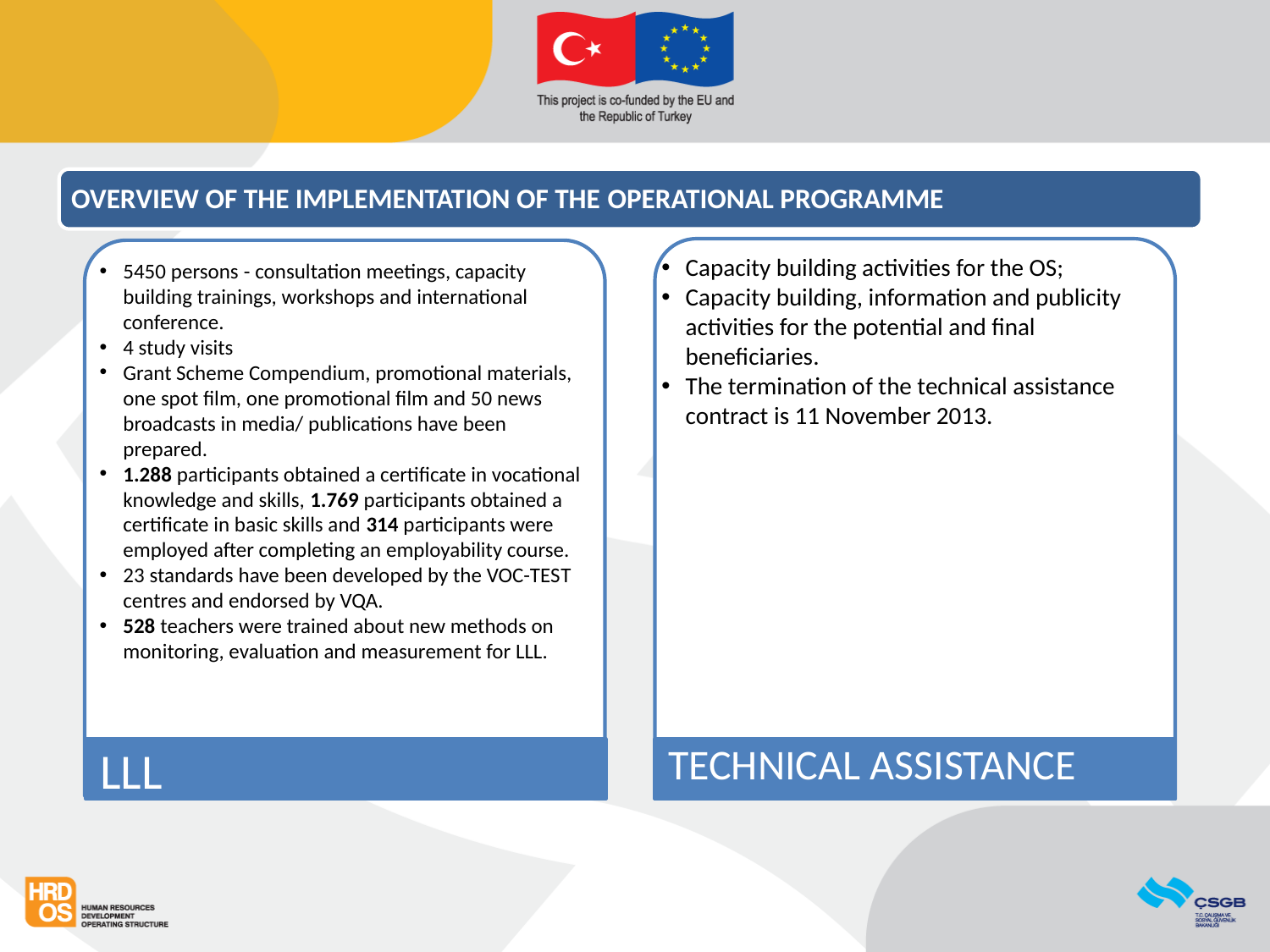

#

OVERVIEW OF THE IMPLEMENTATION OF THE OPERATIONAL PROGRAMME

5450 persons - consultation meetings, capacity building trainings, workshops and international conference.
4 study visits
Grant Scheme Compendium, promotional materials, one spot film, one promotional film and 50 news broadcasts in media/ publications have been prepared.
1.288 participants obtained a certificate in vocational knowledge and skills, 1.769 participants obtained a certificate in basic skills and 314 participants were employed after completing an employability course.
23 standards have been developed by the VOC-TEST centres and endorsed by VQA.
528 teachers were trained about new methods on monitoring, evaluation and measurement for LLL.

Capacity building activities for the OS;
Capacity building, information and publicity activities for the potential and final beneficiaries.
The termination of the technical assistance contract is 11 November 2013.

TECHNICAL ASSISTANCE

LLL